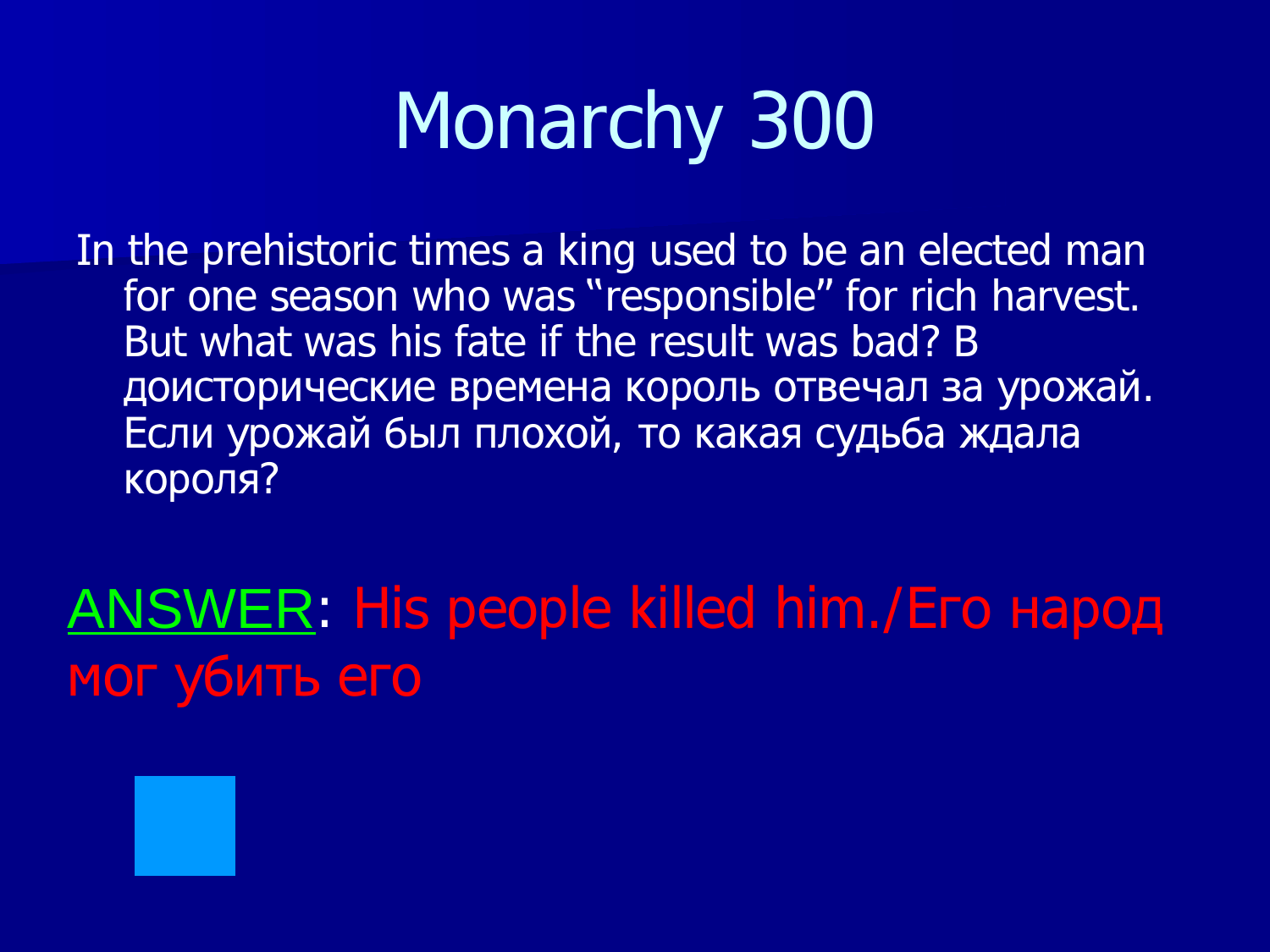

# Monarchy 300
In the prehistoric times a king used to be an elected man for one season who was “responsible” for rich harvest. But what was his fate if the result was bad? В доисторические времена король отвечал за урожай. Если урожай был плохой, то какая судьба ждала короля?
ANSWER: His people killed him./Его народ мог убить его